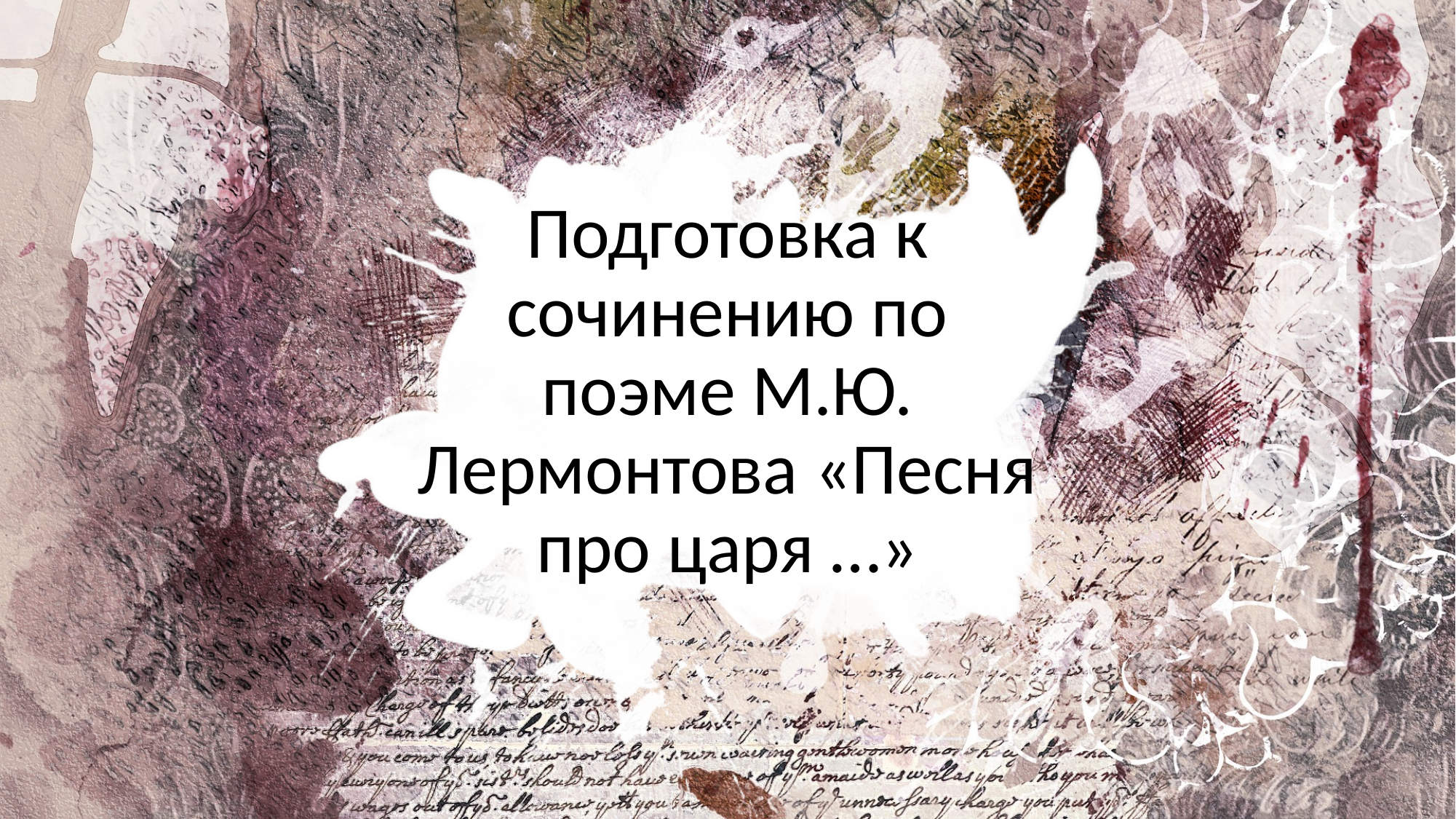

# Подготовка к сочинению по поэме М.Ю. Лермонтова «Песня про царя …»